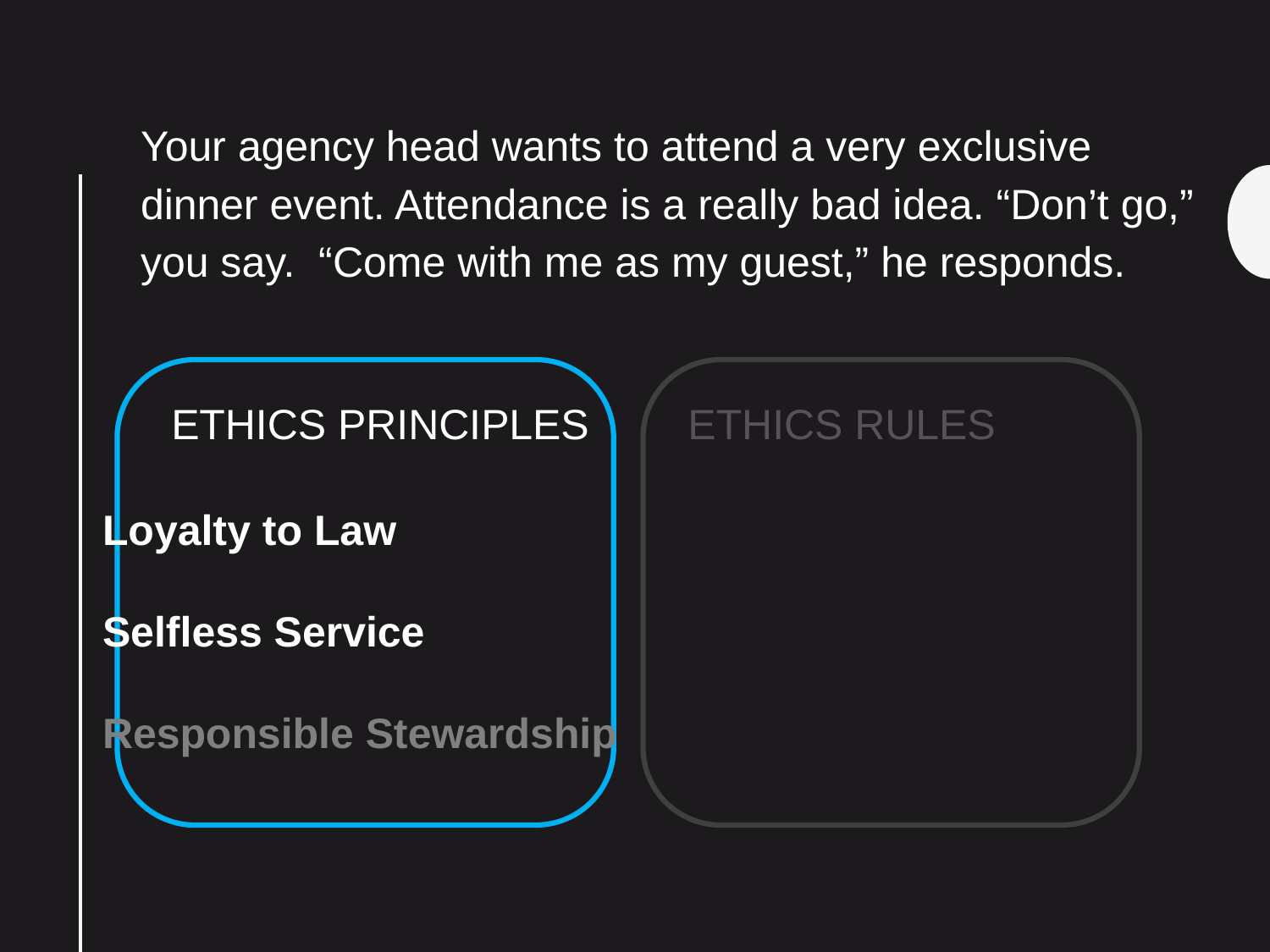

Your agency head wants to attend a very exclusive dinner event. Attendance is a really bad idea. “Don’t go,” you say.  “Come with me as my guest,” he responds.

ETHICS RULES
ETHICS PRINCIPLES
Loyalty to Law

Selfless Service

Responsible Stewardship